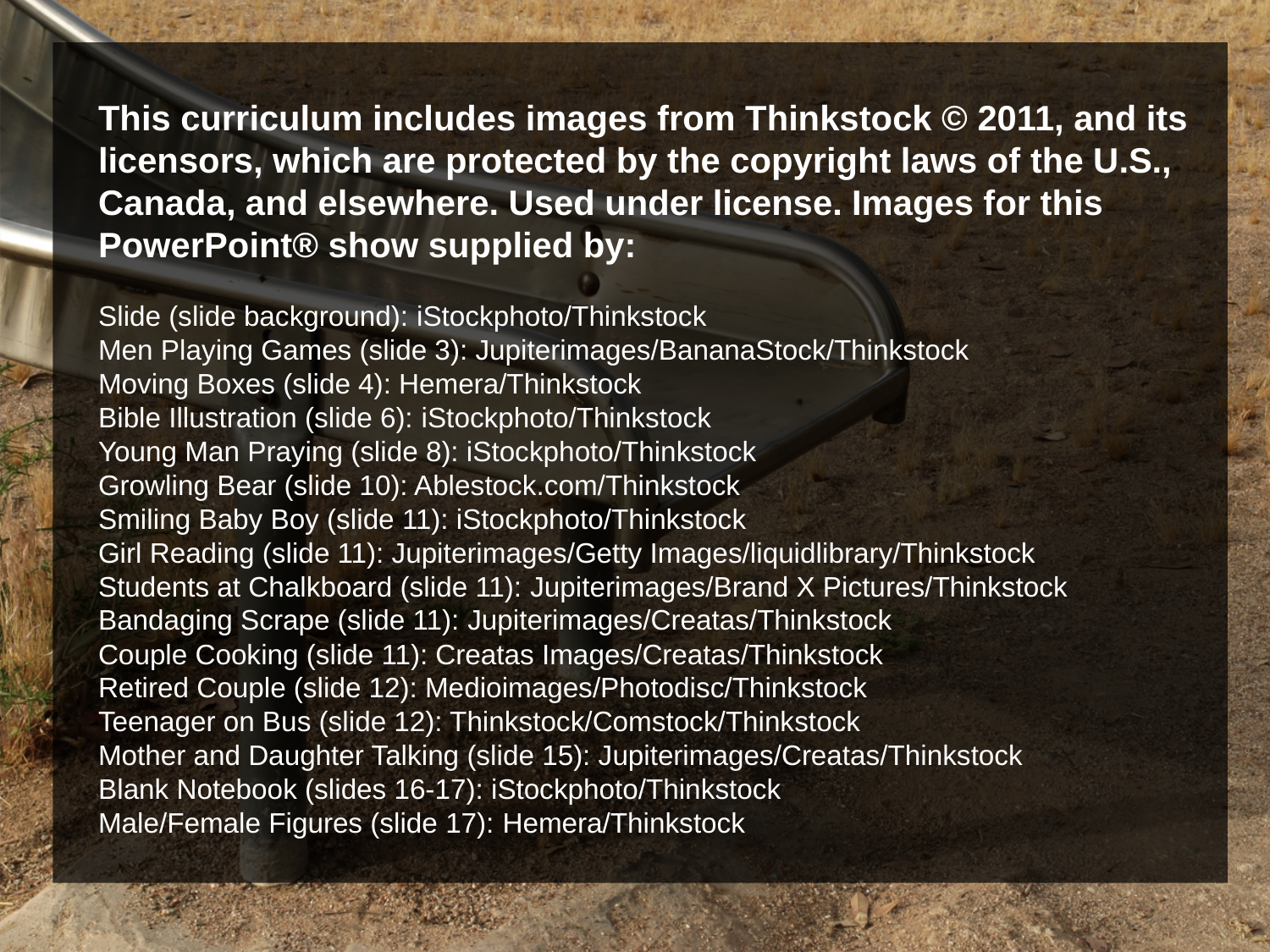

This curriculum includes images from Thinkstock © 2011, and its licensors, which are protected by the copyright laws of the U.S., Canada, and elsewhere. Used under license. Images for this PowerPoint® show supplied by:

Slide (slide background): iStockphoto/Thinkstock
Men Playing Games (slide 3): Jupiterimages/BananaStock/Thinkstock
Moving Boxes (slide 4): Hemera/Thinkstock
Bible Illustration (slide 6): iStockphoto/Thinkstock
Young Man Praying (slide 8): iStockphoto/Thinkstock
Growling Bear (slide 10): Ablestock.com/Thinkstock
Smiling Baby Boy (slide 11): iStockphoto/Thinkstock
Girl Reading (slide 11): Jupiterimages/Getty Images/liquidlibrary/Thinkstock
Students at Chalkboard (slide 11): Jupiterimages/Brand X Pictures/Thinkstock
Bandaging Scrape (slide 11): Jupiterimages/Creatas/Thinkstock
Couple Cooking (slide 11): Creatas Images/Creatas/Thinkstock
Retired Couple (slide 12): Medioimages/Photodisc/Thinkstock
Teenager on Bus (slide 12): Thinkstock/Comstock/Thinkstock
Mother and Daughter Talking (slide 15): Jupiterimages/Creatas/Thinkstock
Blank Notebook (slides 16-17): iStockphoto/Thinkstock
Male/Female Figures (slide 17): Hemera/Thinkstock